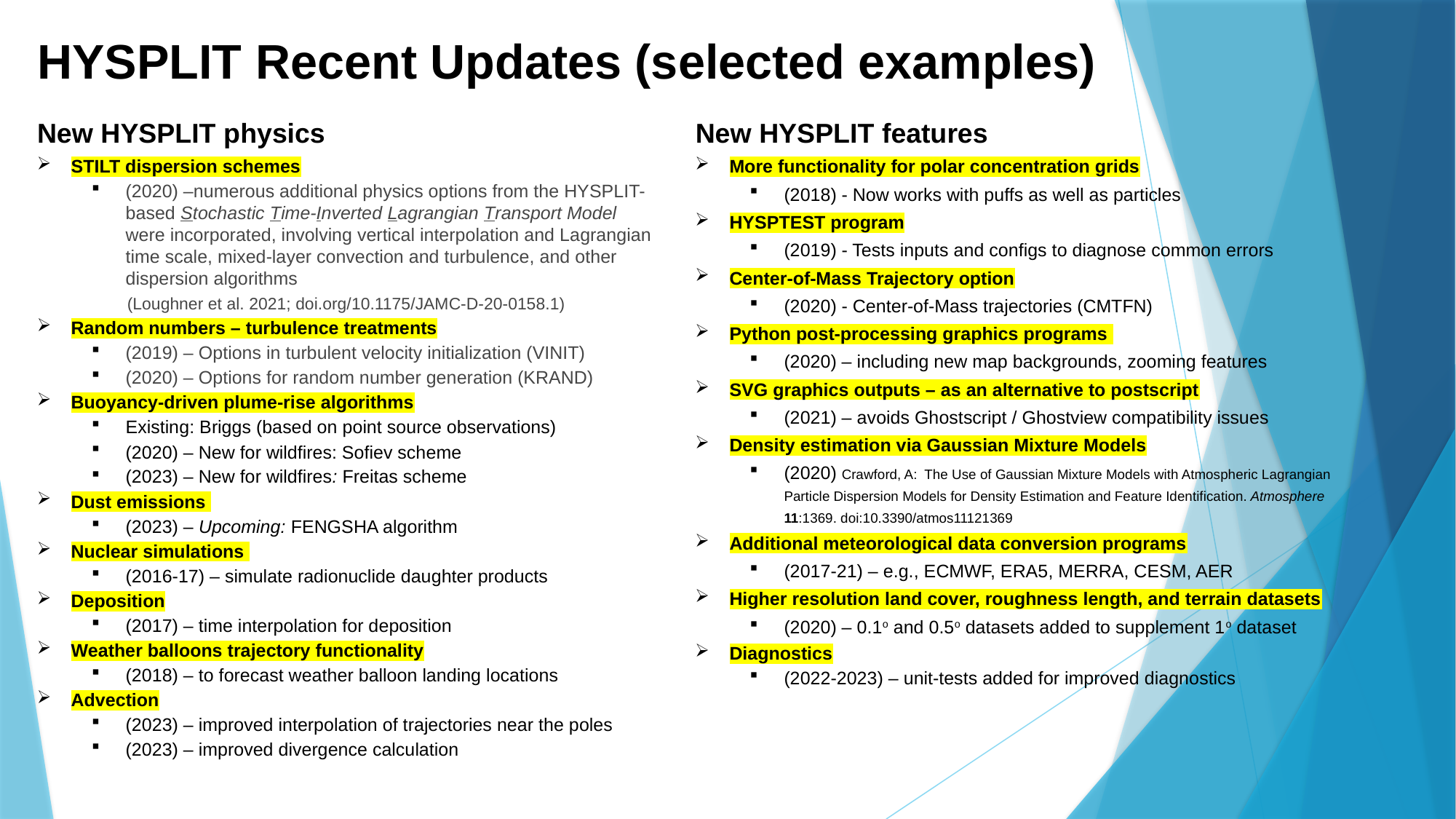

# HYSPLIT Recent Updates (selected examples)
New HYSPLIT physics
New HYSPLIT features
STILT dispersion schemes
(2020) –numerous additional physics options from the HYSPLIT-based Stochastic Time-Inverted Lagrangian Transport Model were incorporated, involving vertical interpolation and Lagrangian time scale, mixed-layer convection and turbulence, and other dispersion algorithms
       (Loughner et al. 2021; doi.org/10.1175/JAMC-D-20-0158.1)
Random numbers – turbulence treatments
(2019) – Options in turbulent velocity initialization (VINIT)
(2020) – Options for random number generation (KRAND)
Buoyancy-driven plume-rise algorithms
Existing: Briggs (based on point source observations)
(2020) – New for wildfires: Sofiev scheme
(2023) – New for wildfires: Freitas scheme
Dust emissions
(2023) – Upcoming: FENGSHA algorithm
Nuclear simulations
(2016-17) – simulate radionuclide daughter products
Deposition
(2017) – time interpolation for deposition
Weather balloons trajectory functionality
(2018) – to forecast weather balloon landing locations
Advection
(2023) – improved interpolation of trajectories near the poles
(2023) – improved divergence calculation

More functionality for polar concentration grids
(2018) - Now works with puffs as well as particles
HYSPTEST program
(2019) - Tests inputs and configs to diagnose common errors
Center-of-Mass Trajectory option
(2020) - Center-of-Mass trajectories (CMTFN)
Python post-processing graphics programs
(2020) – including new map backgrounds, zooming features
SVG graphics outputs – as an alternative to postscript
(2021) – avoids Ghostscript / Ghostview compatibility issues
Density estimation via Gaussian Mixture Models
(2020) Crawford, A:  The Use of Gaussian Mixture Models with Atmospheric Lagrangian Particle Dispersion Models for Density Estimation and Feature Identification. Atmosphere 11:1369. doi:10.3390/atmos11121369
Additional meteorological data conversion programs
(2017-21) – e.g., ECMWF, ERA5, MERRA, CESM, AER
Higher resolution land cover, roughness length, and terrain datasets
(2020) – 0.1o and 0.5o datasets added to supplement 1o dataset
Diagnostics
(2022-2023) – unit-tests added for improved diagnostics